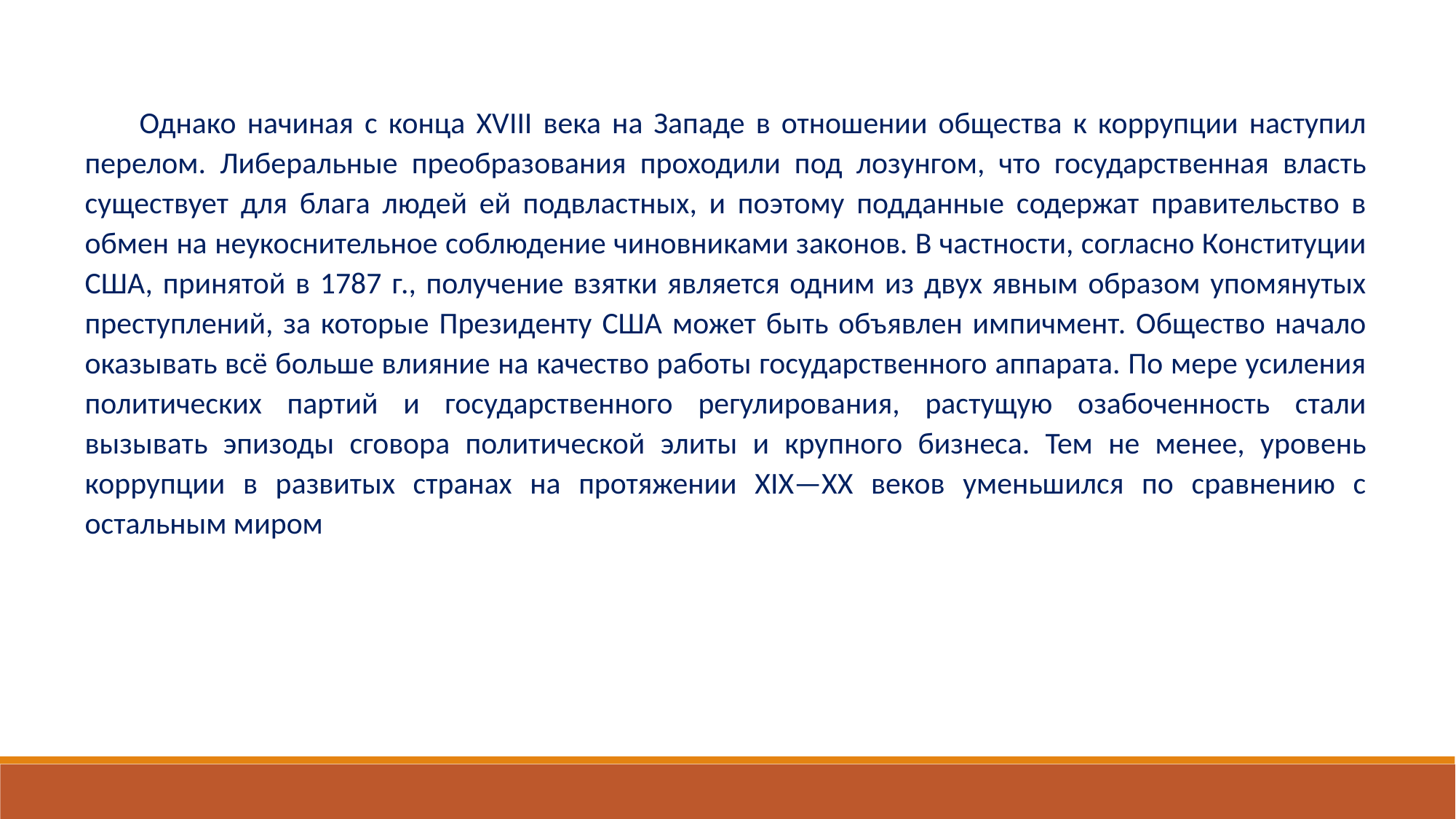

Однако начиная с конца XVIII века на Западе в отношении общества к коррупции наступил перелом. Либеральные преобразования проходили под лозунгом, что государственная власть существует для блага людей ей подвластных, и поэтому подданные содержат правительство в обмен на неукоснительное соблюдение чиновниками законов. В частности, согласно Конституции США, принятой в 1787 г., получение взятки является одним из двух явным образом упомянутых преступлений, за которые Президенту США может быть объявлен импичмент. Общество начало оказывать всё больше влияние на качество работы государственного аппарата. По мере усиления политических партий и государственного регулирования, растущую озабоченность стали вызывать эпизоды сговора политической элиты и крупного бизнеса. Тем не менее, уровень коррупции в развитых странах на протяжении XIX—XX веков уменьшился по сравнению с остальным миром